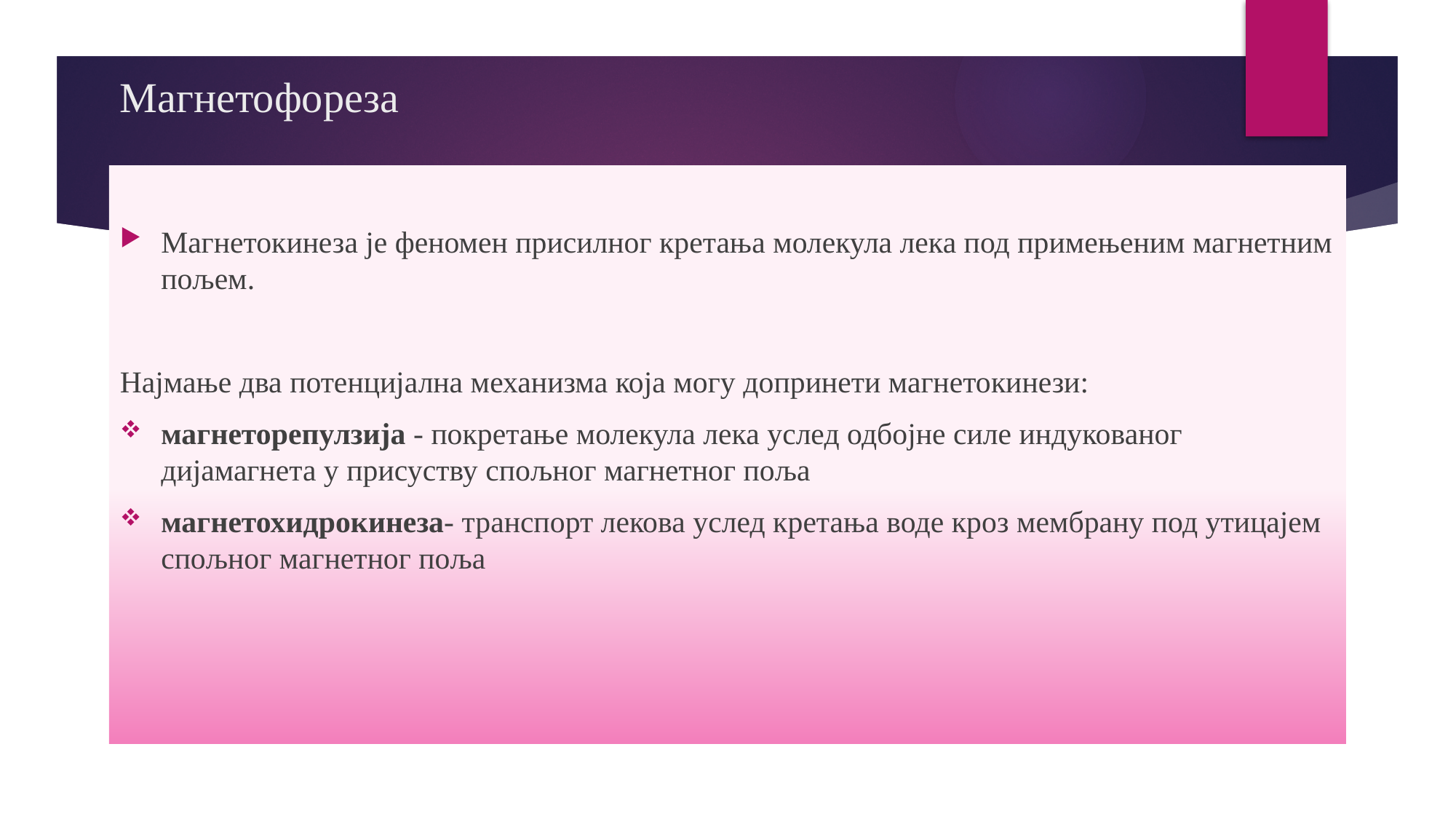

# Магнетофореза

Магнетокинеза је феномен присилног кретања молекула лека под примењеним магнетним пољем.

Најмање два потенцијална механизма која могу допринети магнетокинези:
магнеторепулзија - покретање молекула лека услед одбојне силе индукованог дијамагнета у присуству спољног магнетног поља
магнетохидрокинеза- транспорт лекова услед кретања воде кроз мембрану под утицајем спољног магнетног поља